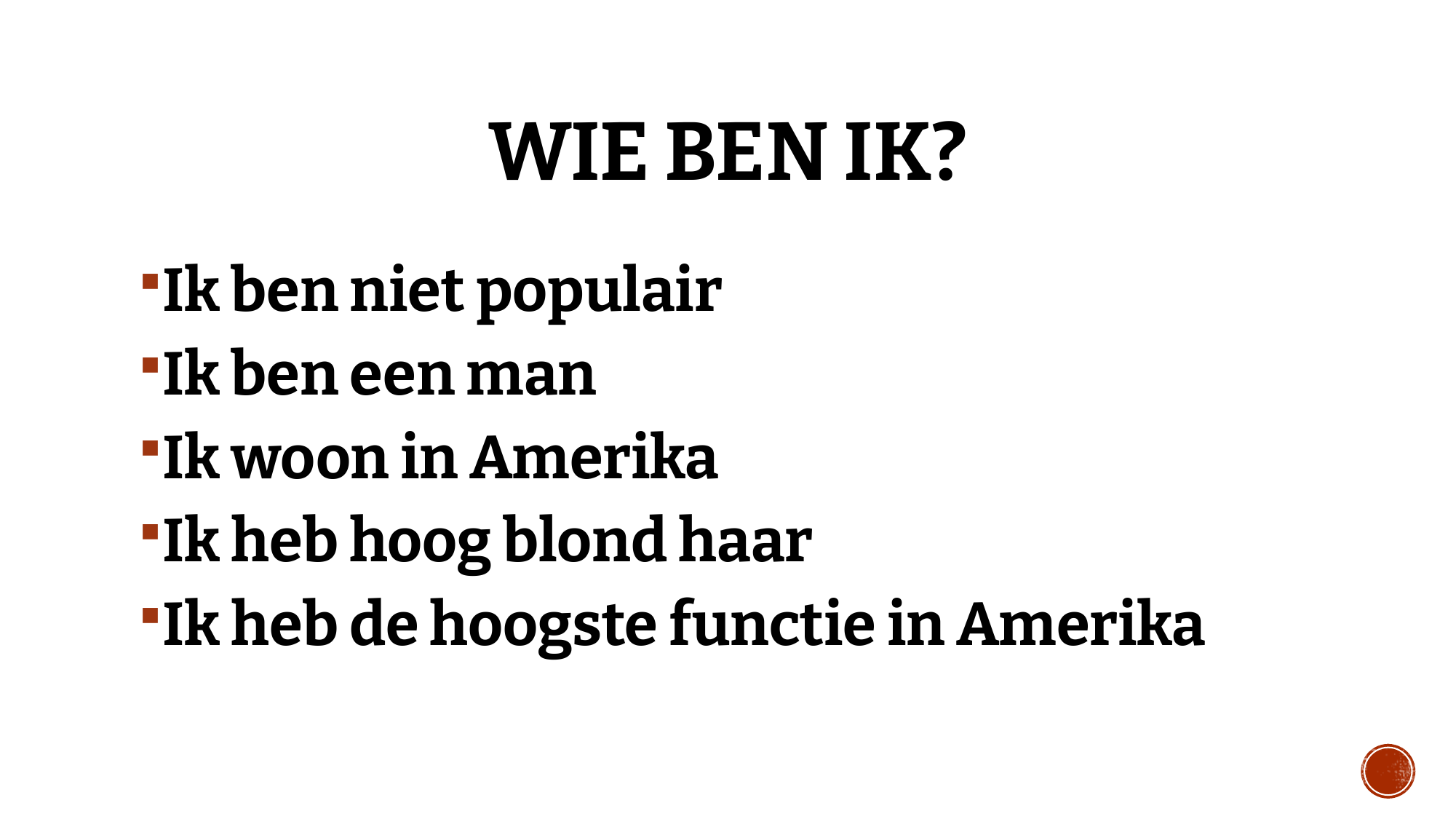

# Wie ben ik?
Ik ben niet populair
Ik ben een man
Ik woon in Amerika
Ik heb hoog blond haar
Ik heb de hoogste functie in Amerika